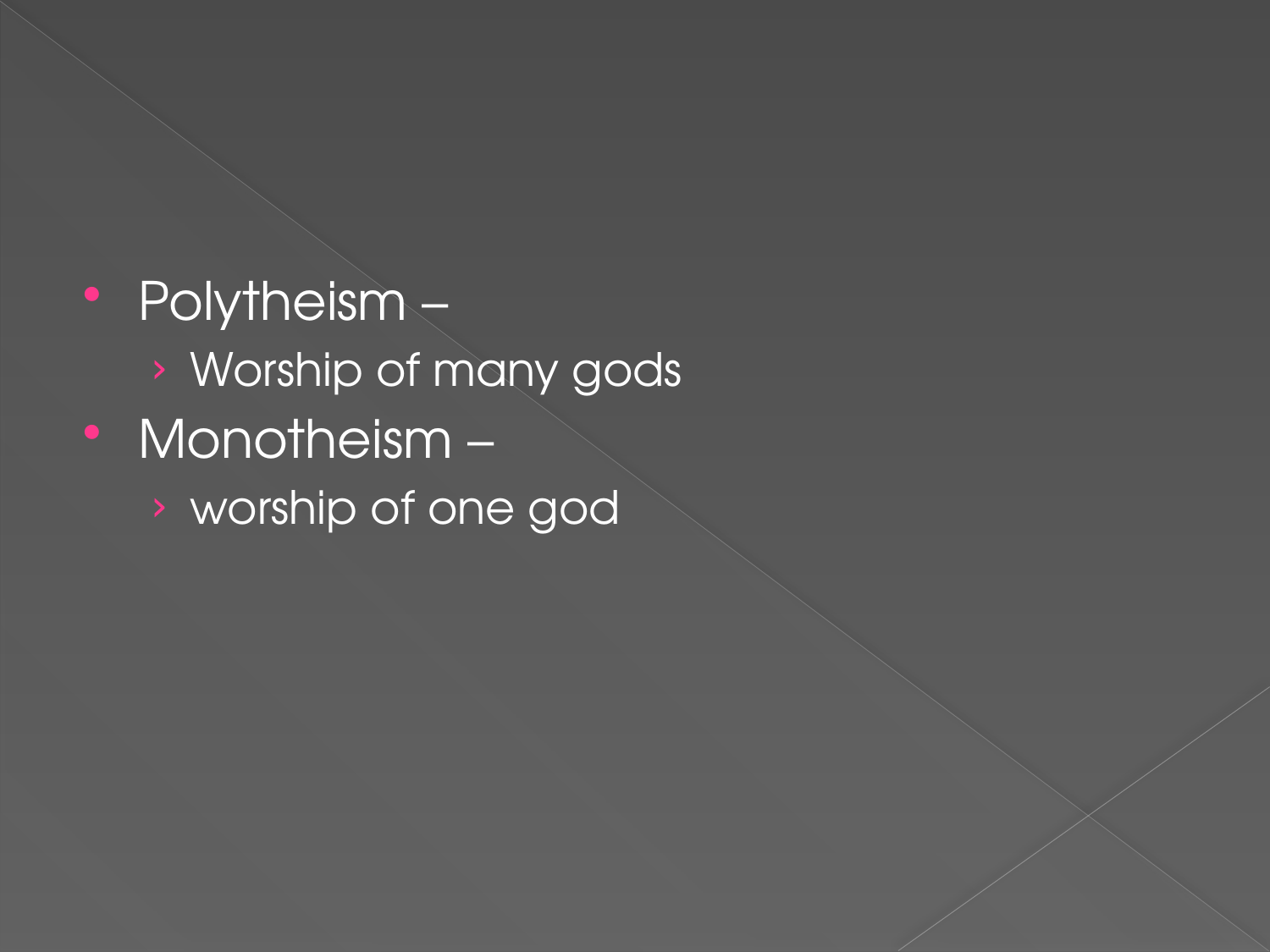

#
Polytheism –
Worship of many gods
Monotheism –
worship of one god